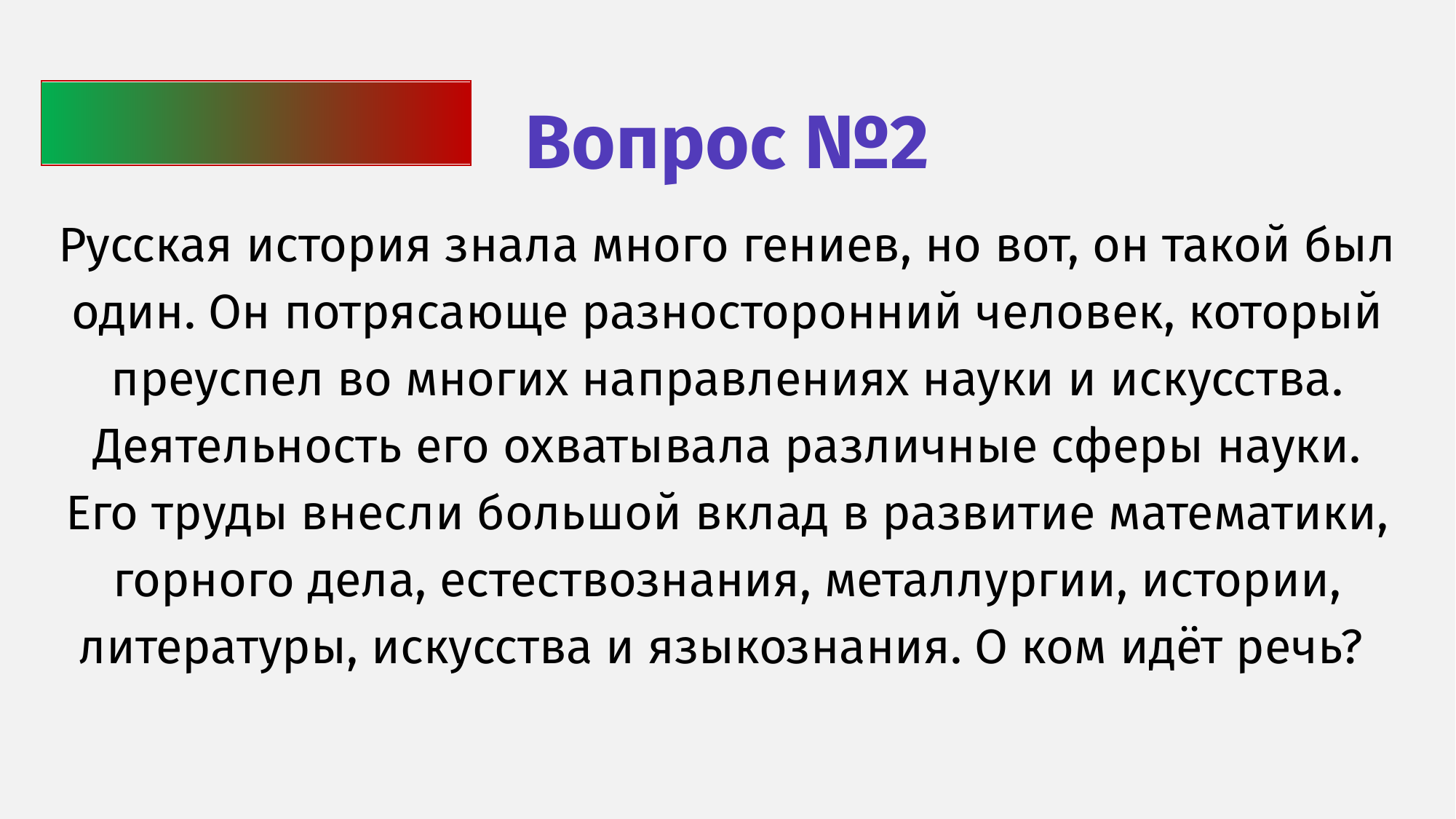

Вопрос №2
Русская история знала много гениев, но вот, он такой был один. Он потрясающе разносторонний человек, который преуспел во многих направлениях науки и искусства. Деятельность его охватывала различные сферы науки. Его труды внесли большой вклад в развитие математики, горного дела, естествознания, металлургии, истории, литературы, искусства и языкознания. О ком идёт речь?